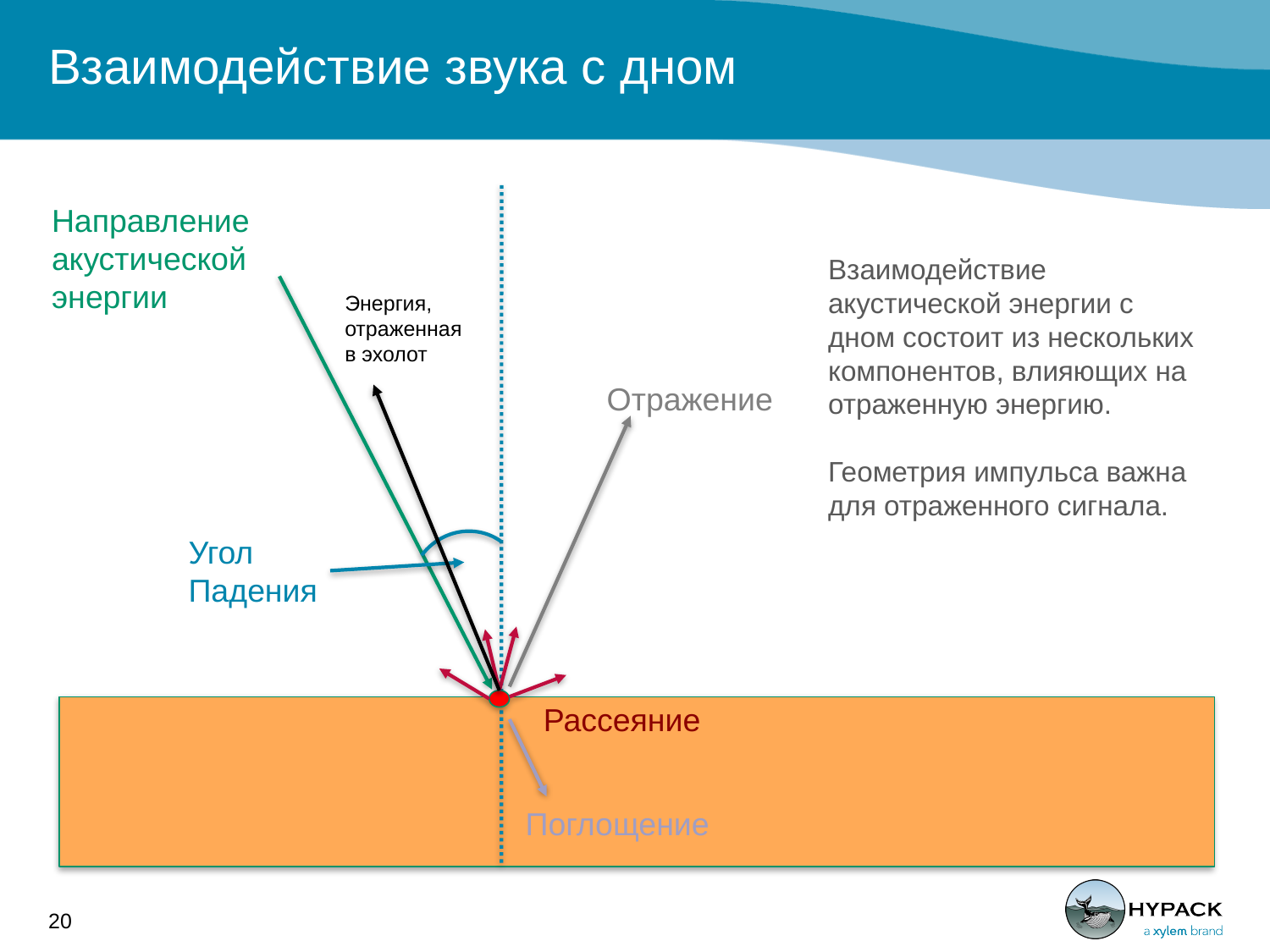

# Взаимодействие звука с дном
Направление акустической энергии
Взаимодействие акустической энергии с дном состоит из нескольких компонентов, влияющих на отраженную энергию.

Геометрия импульса важна для отраженного сигнала.
Энергия, отраженная в эхолот
Отражение
Угол Падения

Рассеяние

Поглощение
20